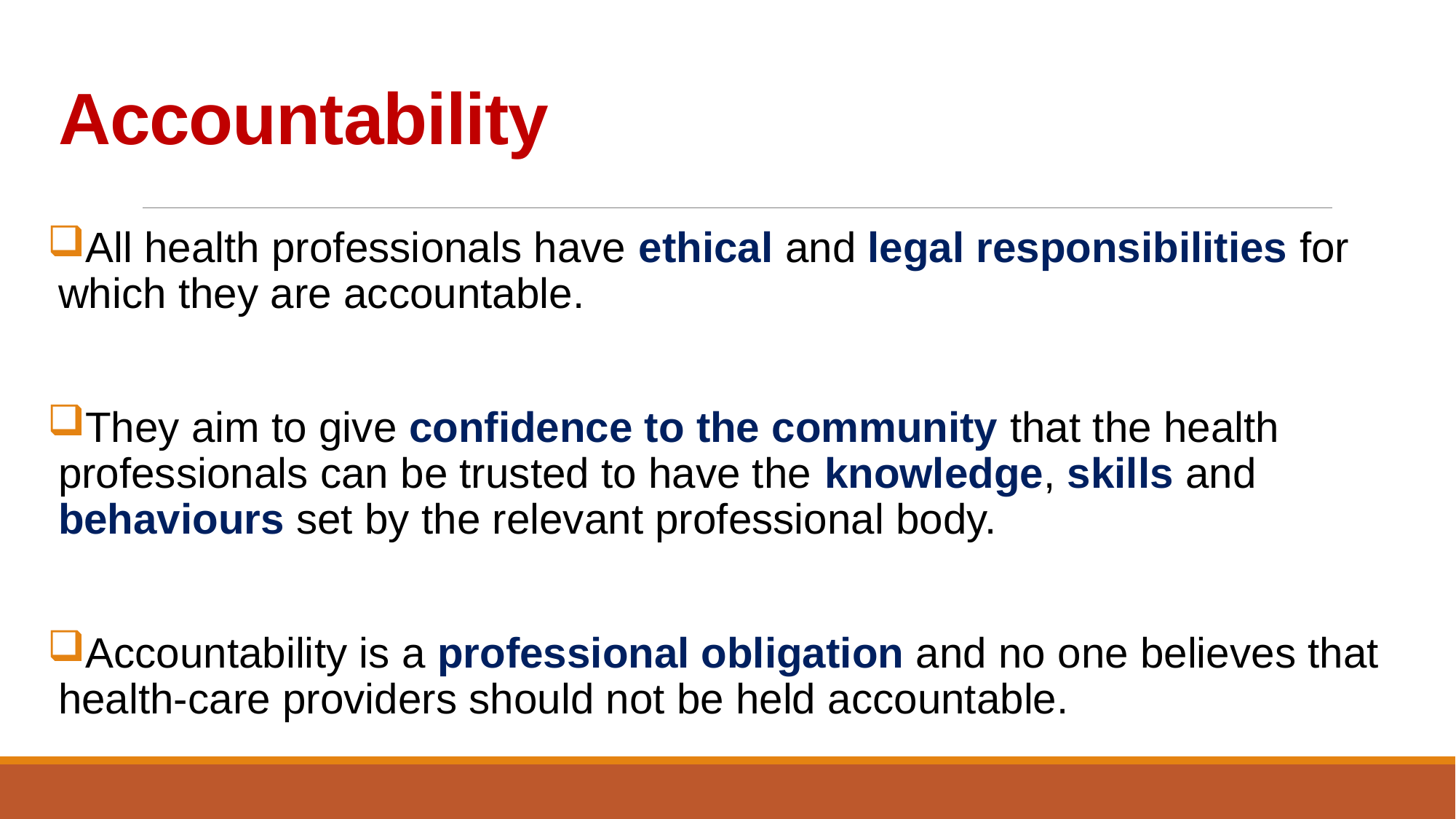

# Accountability
All health professionals have ethical and legal responsibilities for which they are accountable.

They aim to give confidence to the community that the health professionals can be trusted to have the knowledge, skills and behaviours set by the relevant professional body.

Accountability is a professional obligation and no one believes that health-care providers should not be held accountable.